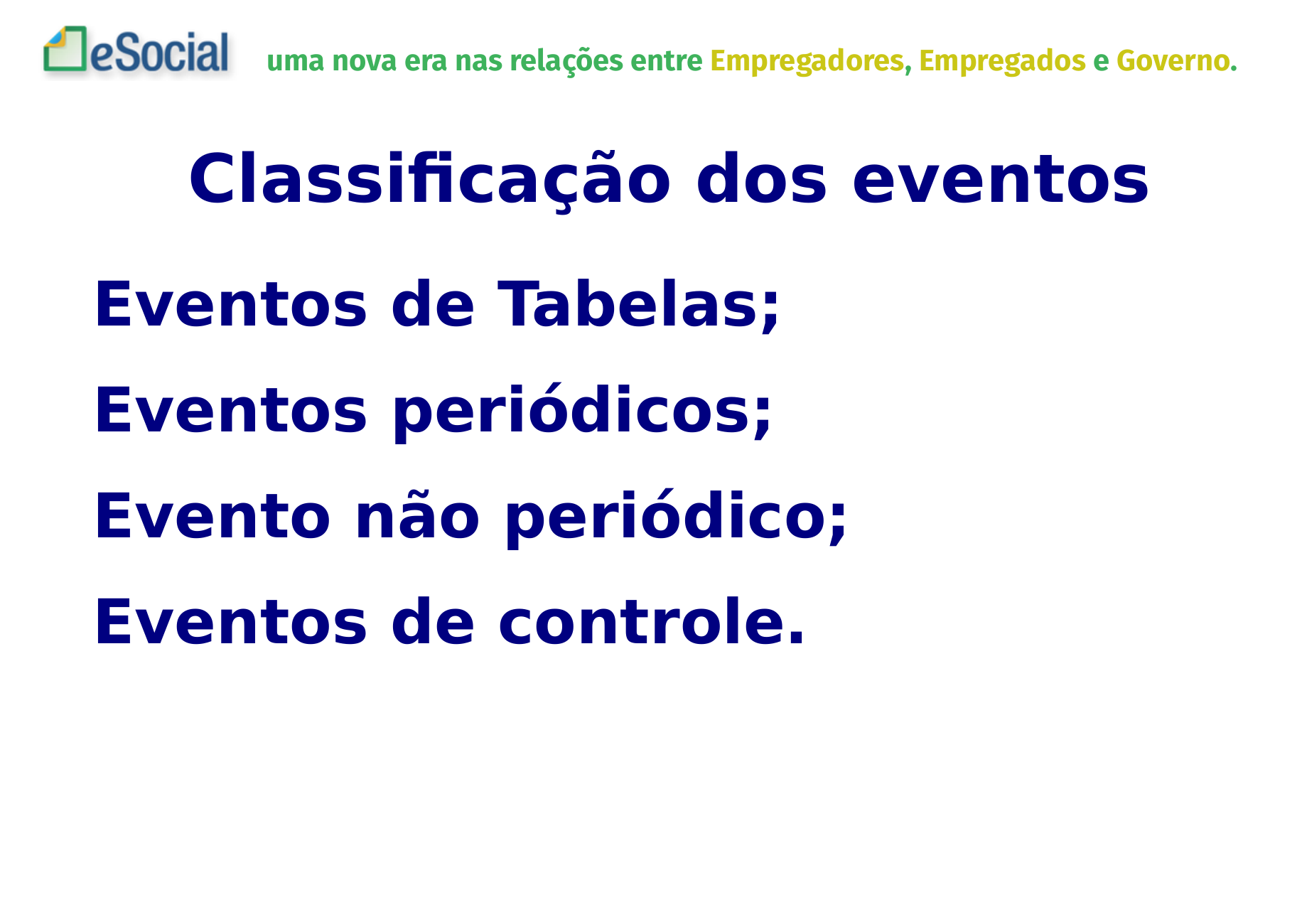

Classificação dos eventos
Eventos de Tabelas;

Eventos periódicos;

Evento não periódico;

Eventos de controle.